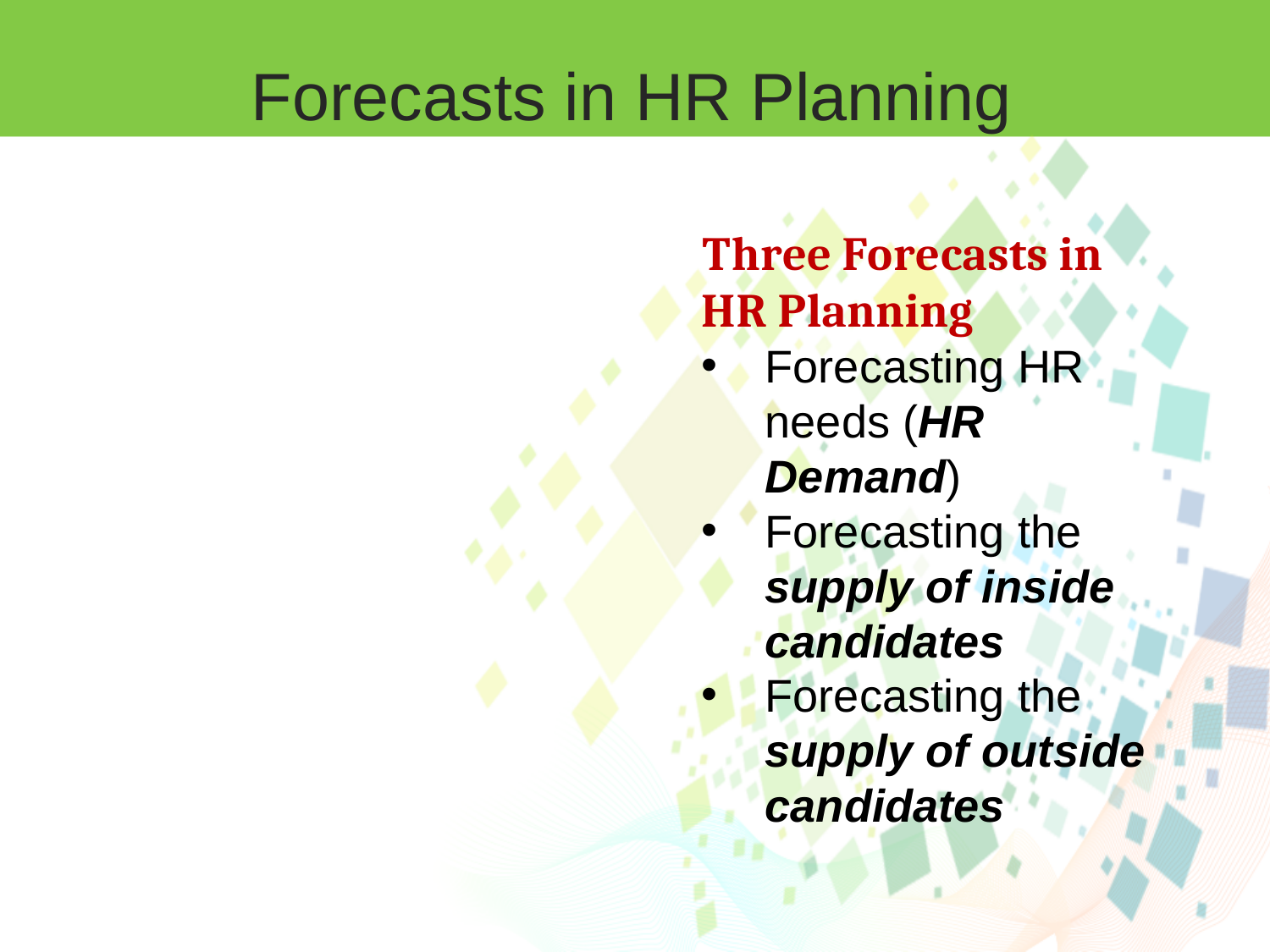

Forecasts in HR Planning
Three Forecasts in HR Planning
Forecasting HR needs (HR Demand)
Forecasting the supply of inside candidates
Forecasting the supply of outside candidates